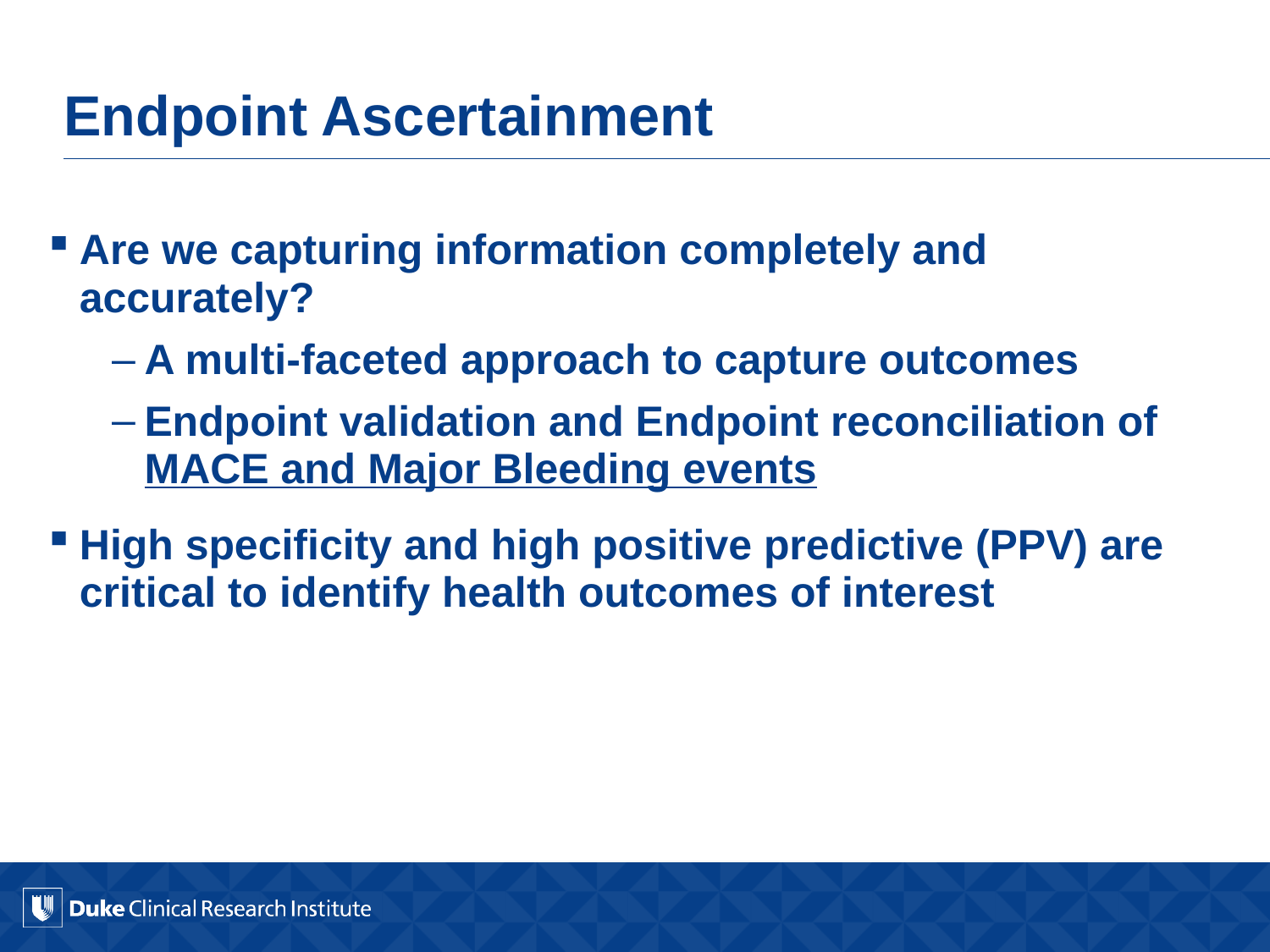

# Endpoint Ascertainment
Are we capturing information completely and accurately?
A multi-faceted approach to capture outcomes
Endpoint validation and Endpoint reconciliation of MACE and Major Bleeding events
High specificity and high positive predictive (PPV) are critical to identify health outcomes of interest